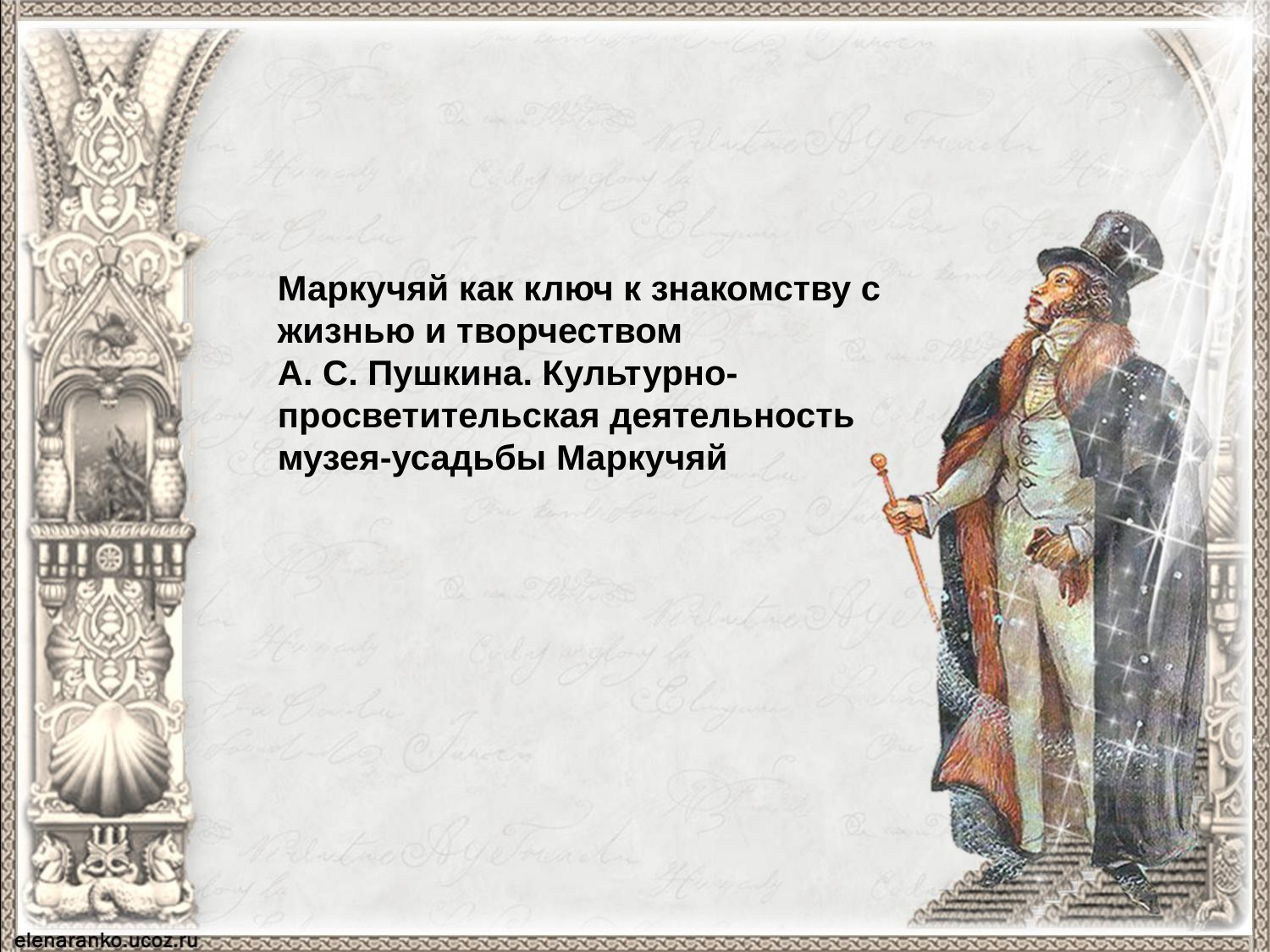

Маркучяй как ключ к знакомству с жизнью и творчеством
А. С. Пушкина. Культурно-просветительская деятельность музея-усадьбы Маркучяй